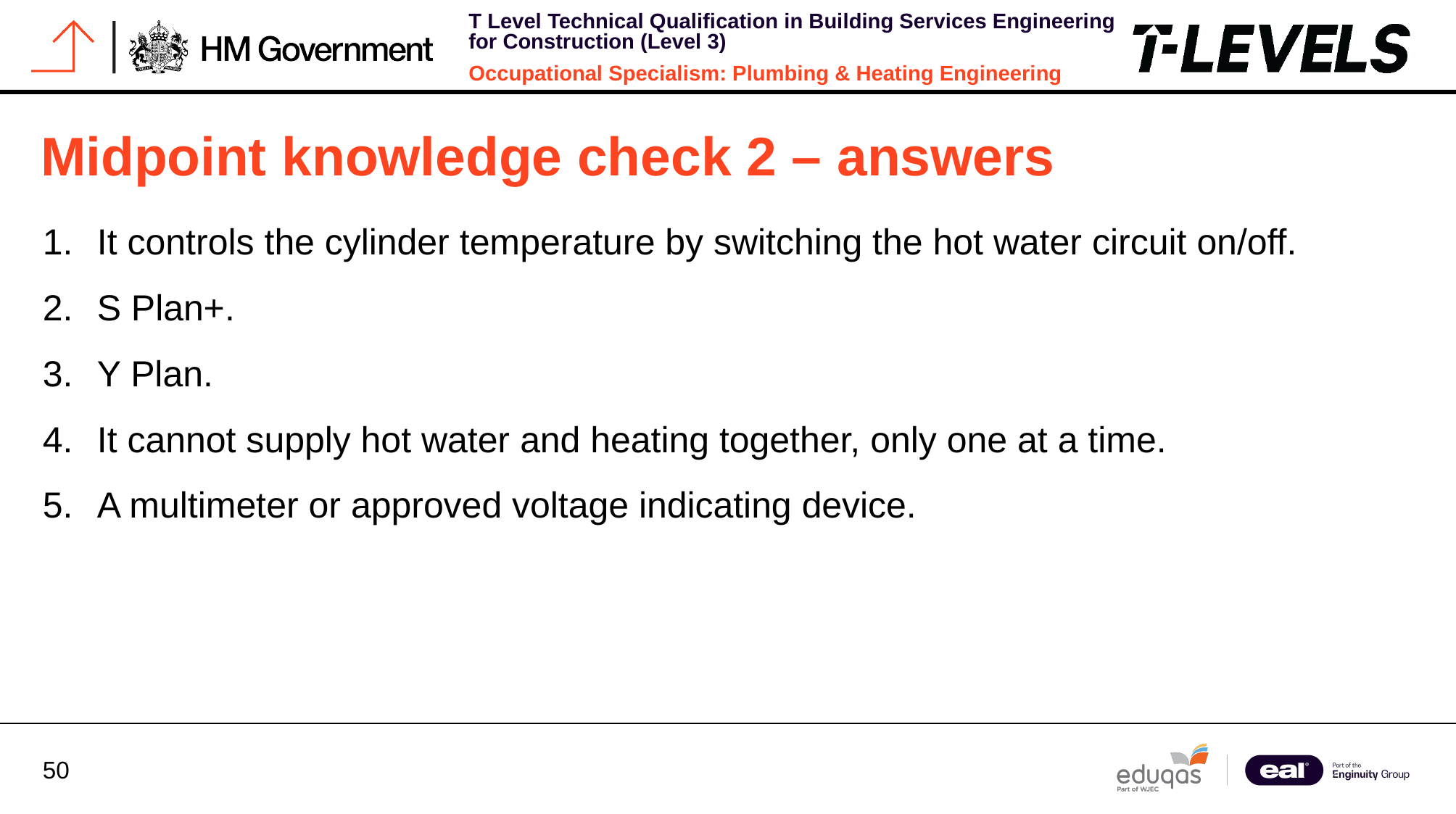

# Midpoint knowledge check 2 – answers
It controls the cylinder temperature by switching the hot water circuit on/off.
S Plan+.
Y Plan.
It cannot supply hot water and heating together, only one at a time.
A multimeter or approved voltage indicating device.